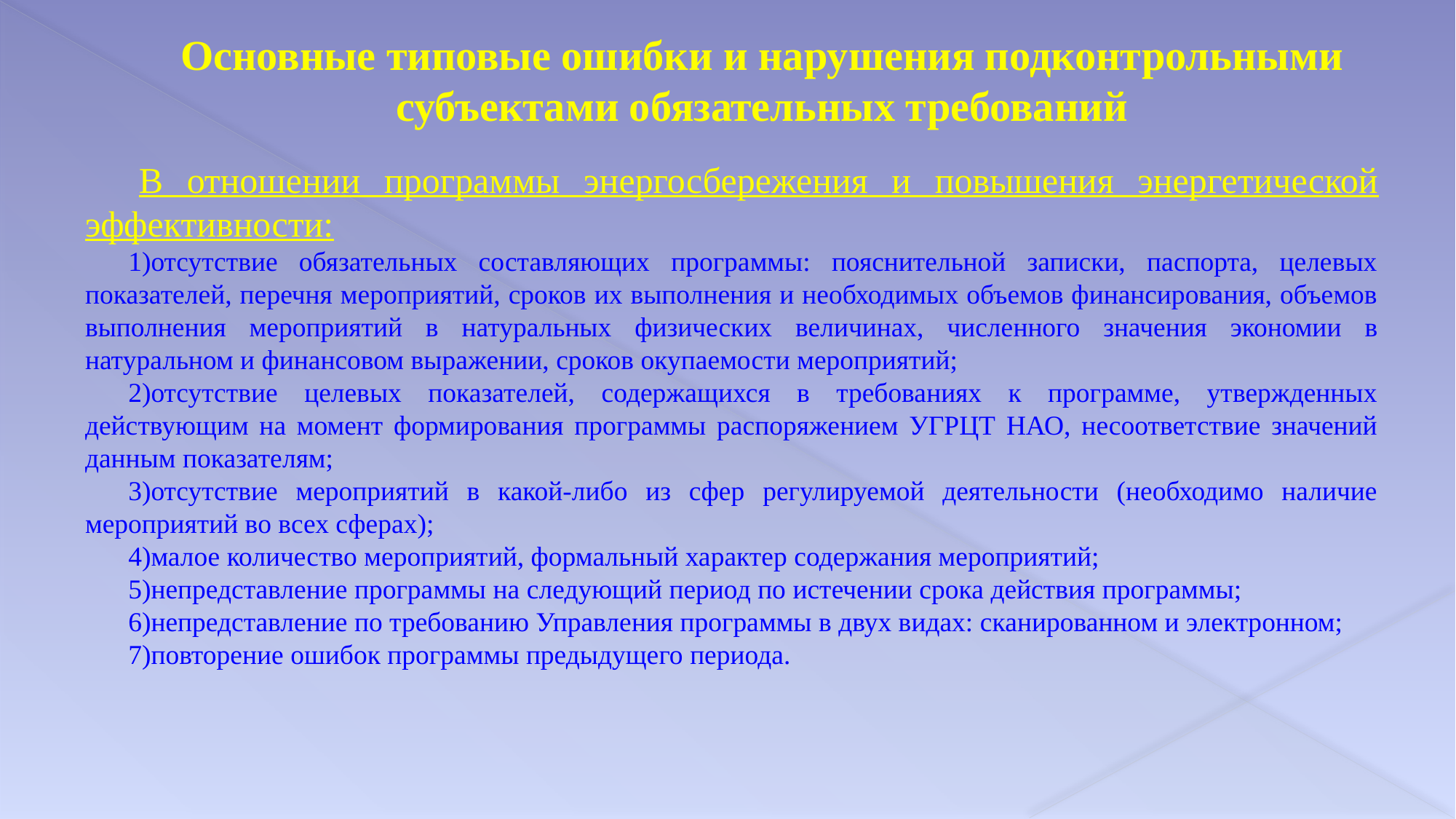

Основные типовые ошибки и нарушения подконтрольными субъектами обязательных требований
В отношении программы энергосбережения и повышения энергетической эффективности:
отсутствие обязательных составляющих программы: пояснительной записки, паспорта, целевых показателей, перечня мероприятий, сроков их выполнения и необходимых объемов финансирования, объемов выполнения мероприятий в натуральных физических величинах, численного значения экономии в натуральном и финансовом выражении, сроков окупаемости мероприятий;
отсутствие целевых показателей, содержащихся в требованиях к программе, утвержденных действующим на момент формирования программы распоряжением УГРЦТ НАО, несоответствие значений данным показателям;
отсутствие мероприятий в какой-либо из сфер регулируемой деятельности (необходимо наличие мероприятий во всех сферах);
малое количество мероприятий, формальный характер содержания мероприятий;
непредставление программы на следующий период по истечении срока действия программы;
непредставление по требованию Управления программы в двух видах: сканированном и электронном;
повторение ошибок программы предыдущего периода.